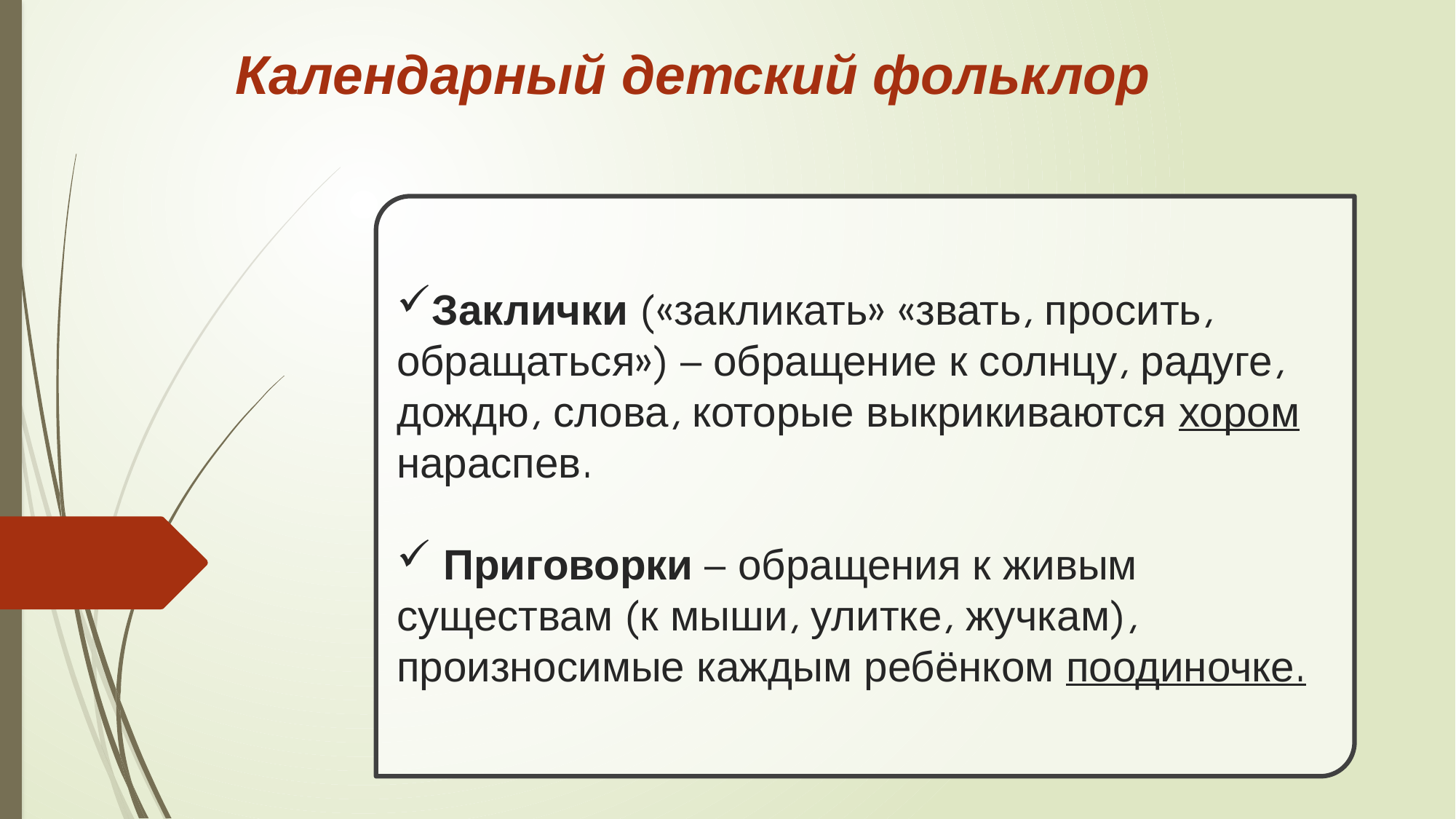

Календарный детский фольклор
Заклички («закликать» «звать, просить, обращаться») – обращение к солнцу, радуге, дождю, слова, которые выкрикиваются хором нараспев.

 Приговорки – обращения к живым существам (к мыши, улитке, жучкам), произносимые каждым ребёнком поодиночке.